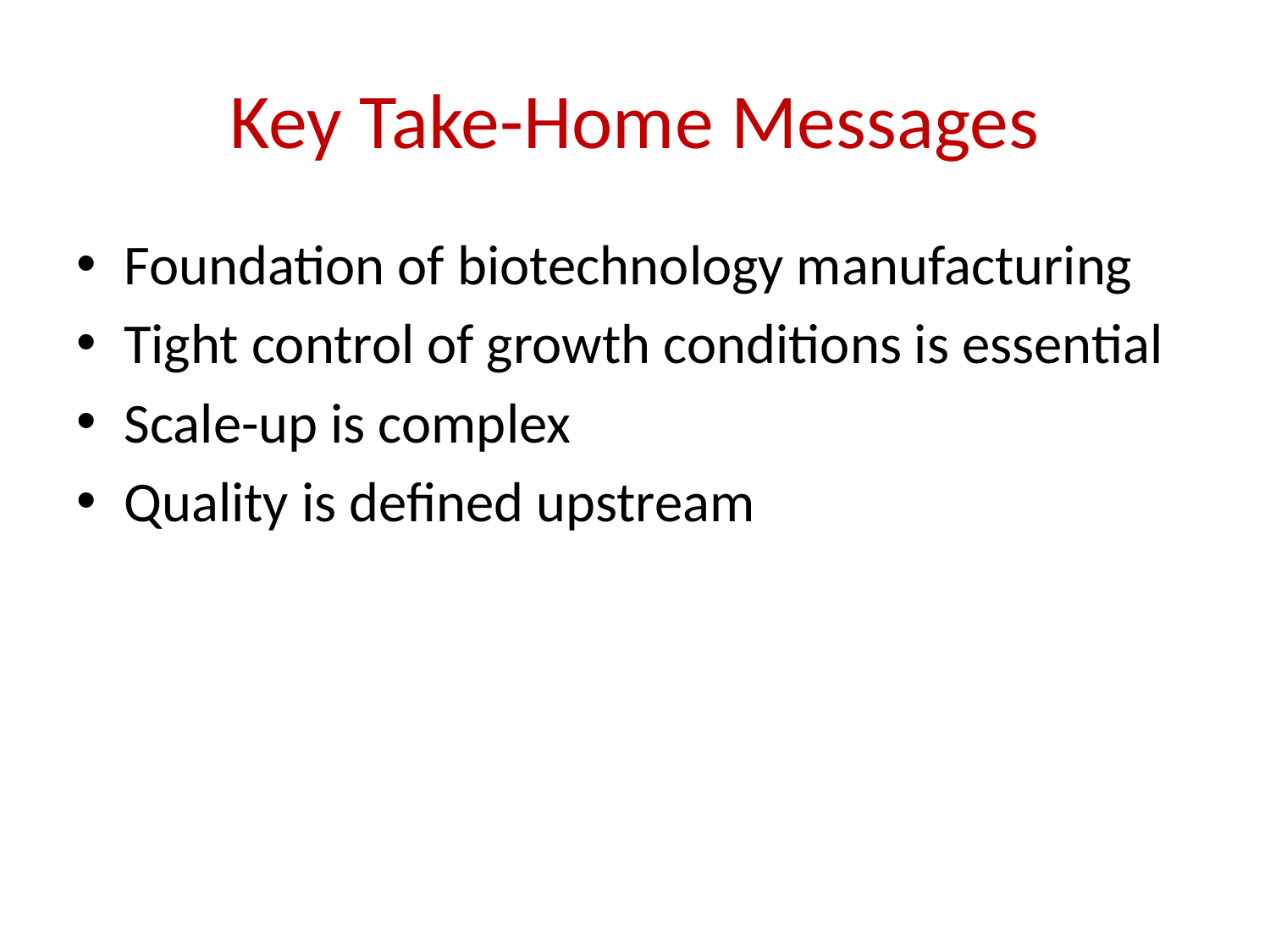

# Key Take-Home Messages
Foundation of biotechnology manufacturing
Tight control of growth conditions is essential
Scale-up is complex
Quality is defined upstream